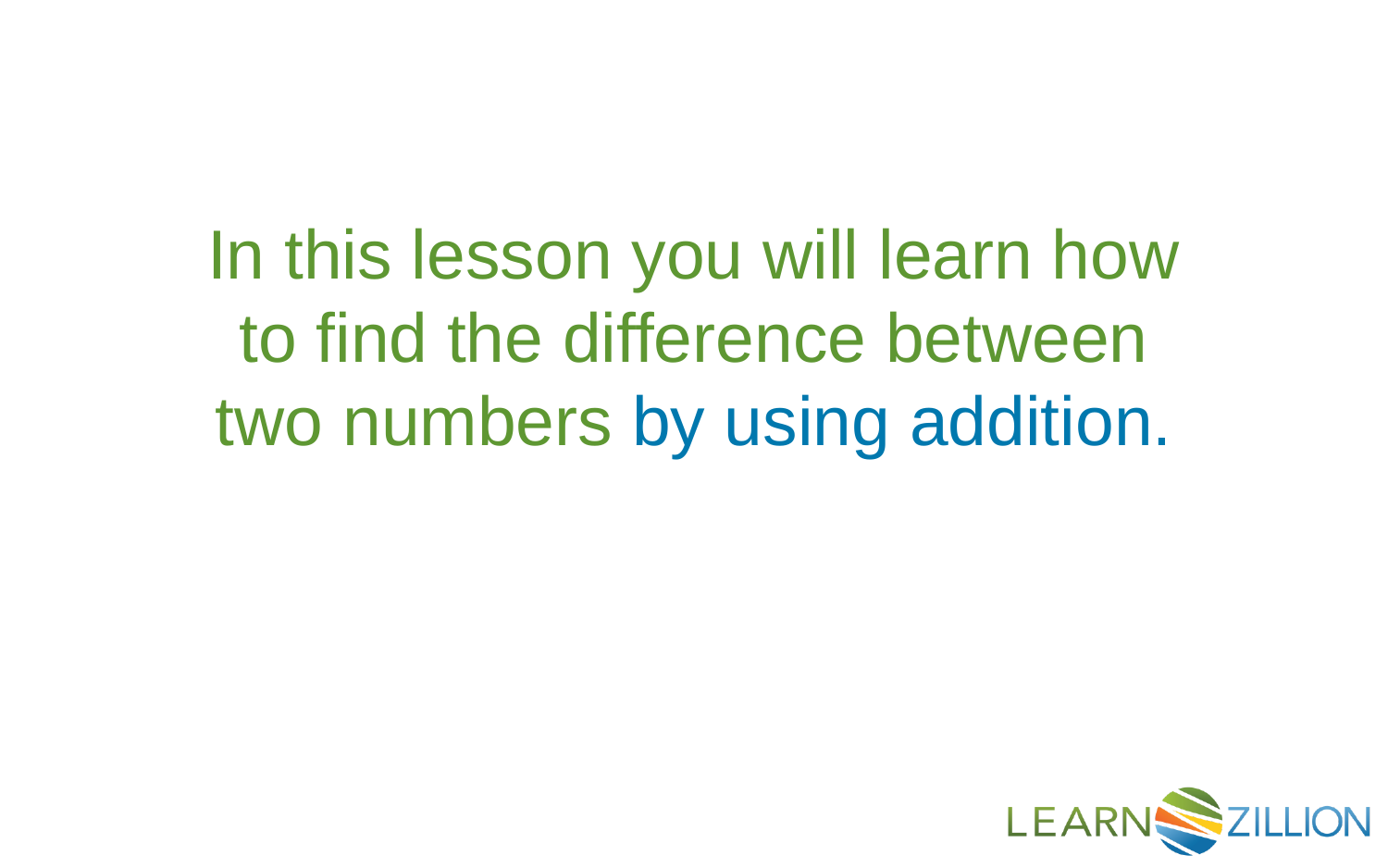

In this lesson you will learn how to find the difference between two numbers by using addition.